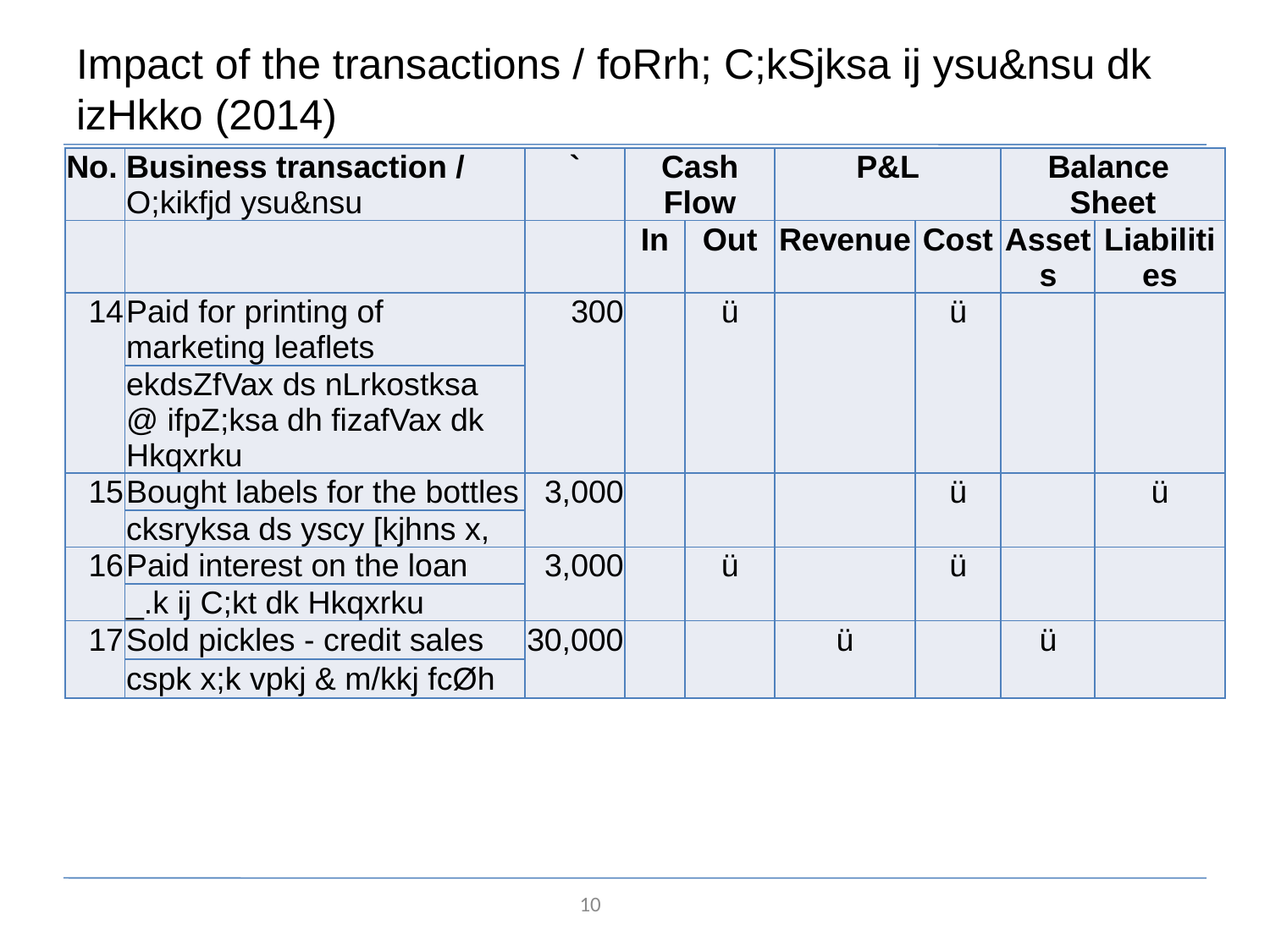

# Impact of the transactions / foRrh; C;kSjksa ij ysu&nsu dk izHkko (2014)
| No. | Business transaction / O;kikfjd ysu&nsu | ` | Cash Flow |  | P&L |  | Balance Sheet |  |
| --- | --- | --- | --- | --- | --- | --- | --- | --- |
|  |  |  | In | Out | Revenue | Cost | Assets | Liabilities |
| 14 | Paid for printing of marketing leaflets | 300 |  | ü |  | ü |  |  |
|  | ekdsZfVax ds nLrkostksa @ ifpZ;ksa dh fizafVax dk Hkqxrku |  |  |  |  |  |  |  |
| 15 | Bought labels for the bottles | 3,000 |  |  |  | ü |  | ü |
|  | cksryksa ds yscy [kjhns x, |  |  |  |  |  |  |  |
| 16 | Paid interest on the loan | 3,000 |  | ü |  | ü |  |  |
|  | \_.k ij C;kt dk Hkqxrku |  |  |  |  |  |  |  |
| 17 | Sold pickles - credit sales | 30,000 |  |  | ü |  | ü |  |
|  | cspk x;k vpkj & m/kkj fcØh |  |  |  |  |  |  |  |
10